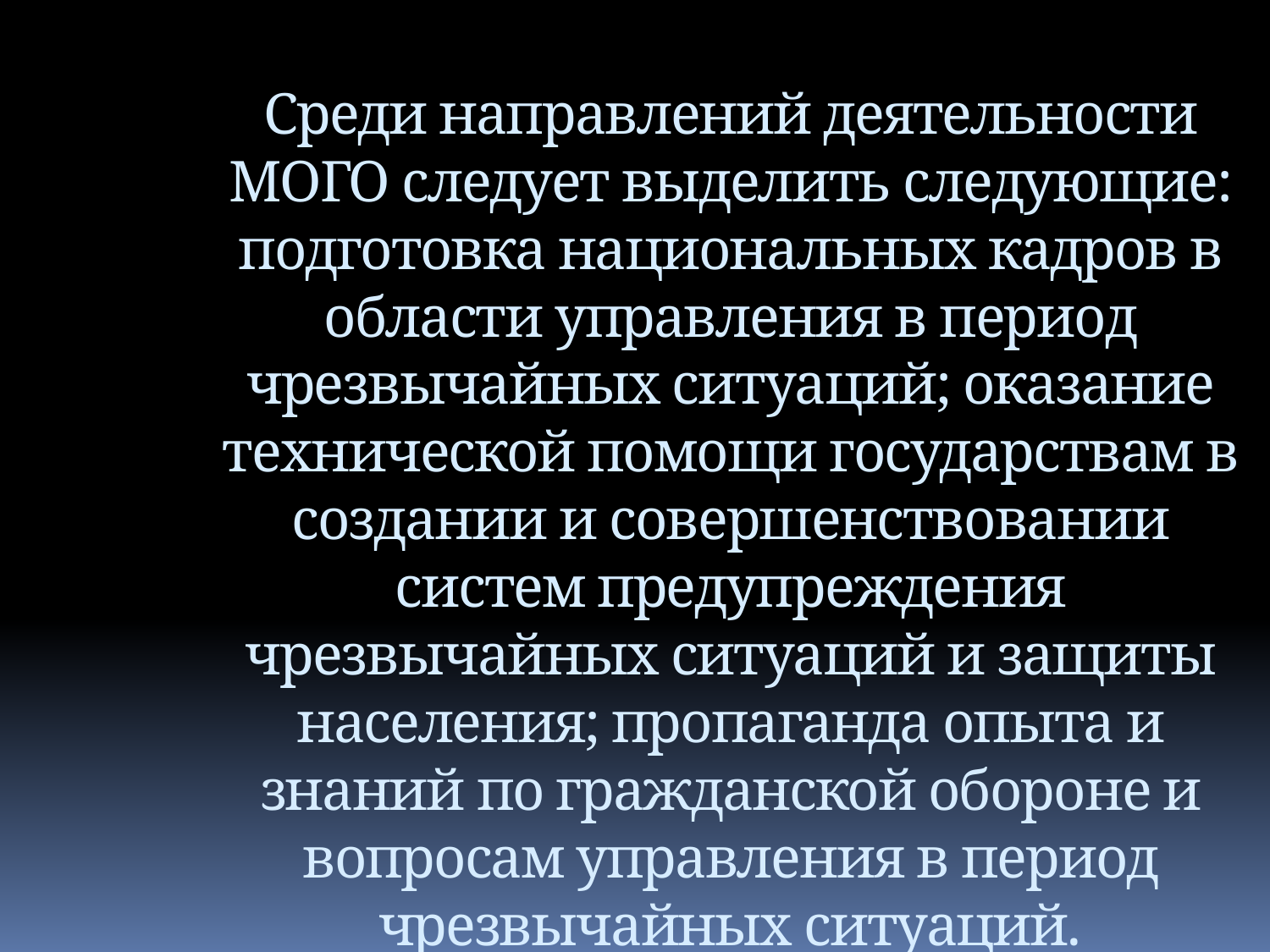

Среди направлений деятельности МОГО следует выделить следующие: подготовка национальных кадров в области управления в период чрезвычайных ситуаций; оказание технической помощи государствам в создании и совершенствовании систем предупреждения чрезвычайных ситуаций и защиты населения; пропаганда опыта и знаний по гражданской обороне и вопросам управления в период чрезвычайных ситуаций.